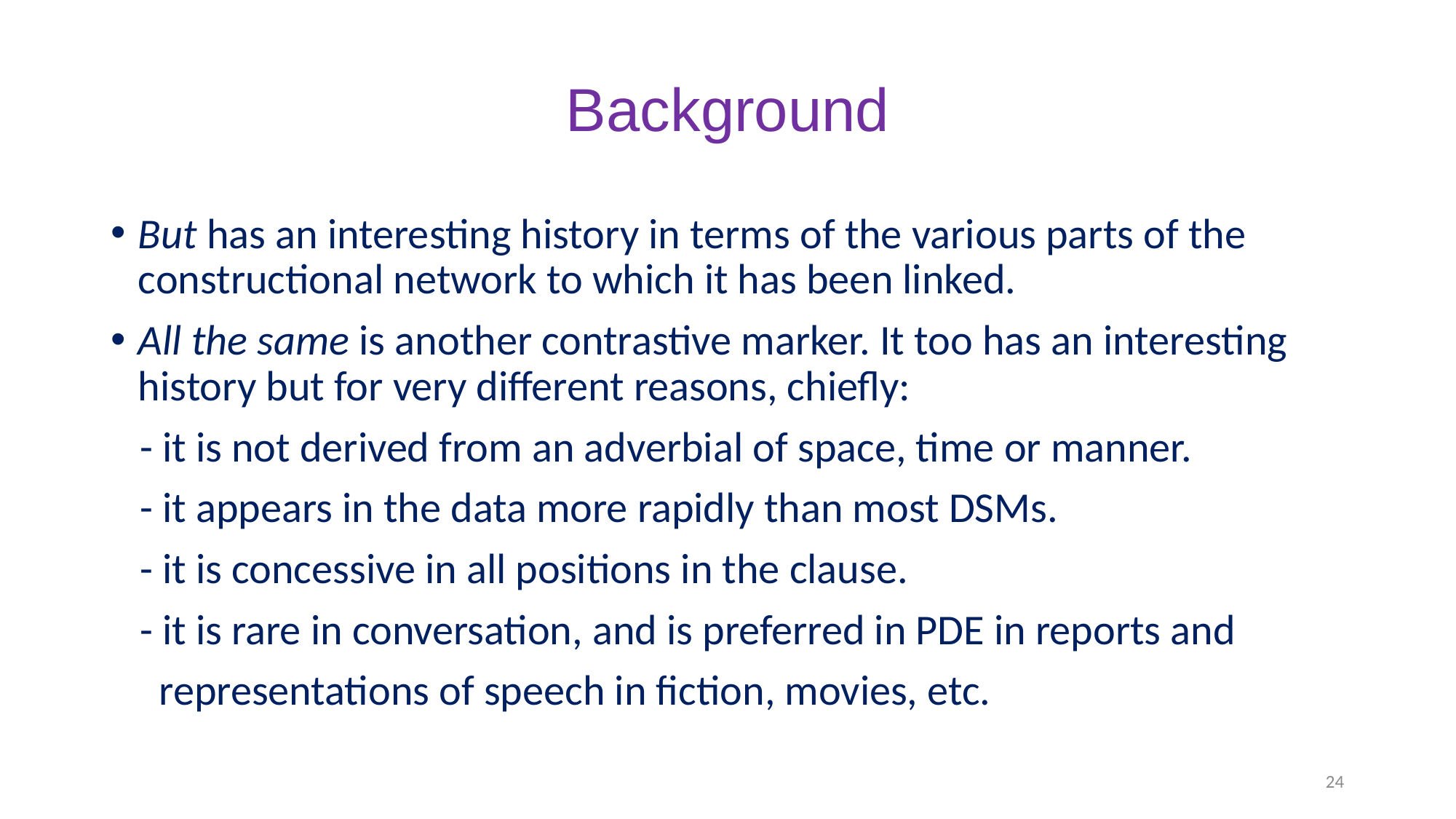

# Background
But has an interesting history in terms of the various parts of the constructional network to which it has been linked.
All the same is another contrastive marker. It too has an interesting history but for very different reasons, chiefly:
   - it is not derived from an adverbial of space, time or manner.
   - it appears in the data more rapidly than most DSMs.
   - it is concessive in all positions in the clause.
   - it is rare in conversation, and is preferred in PDE in reports and
     representations of speech in fiction, movies, etc.

24